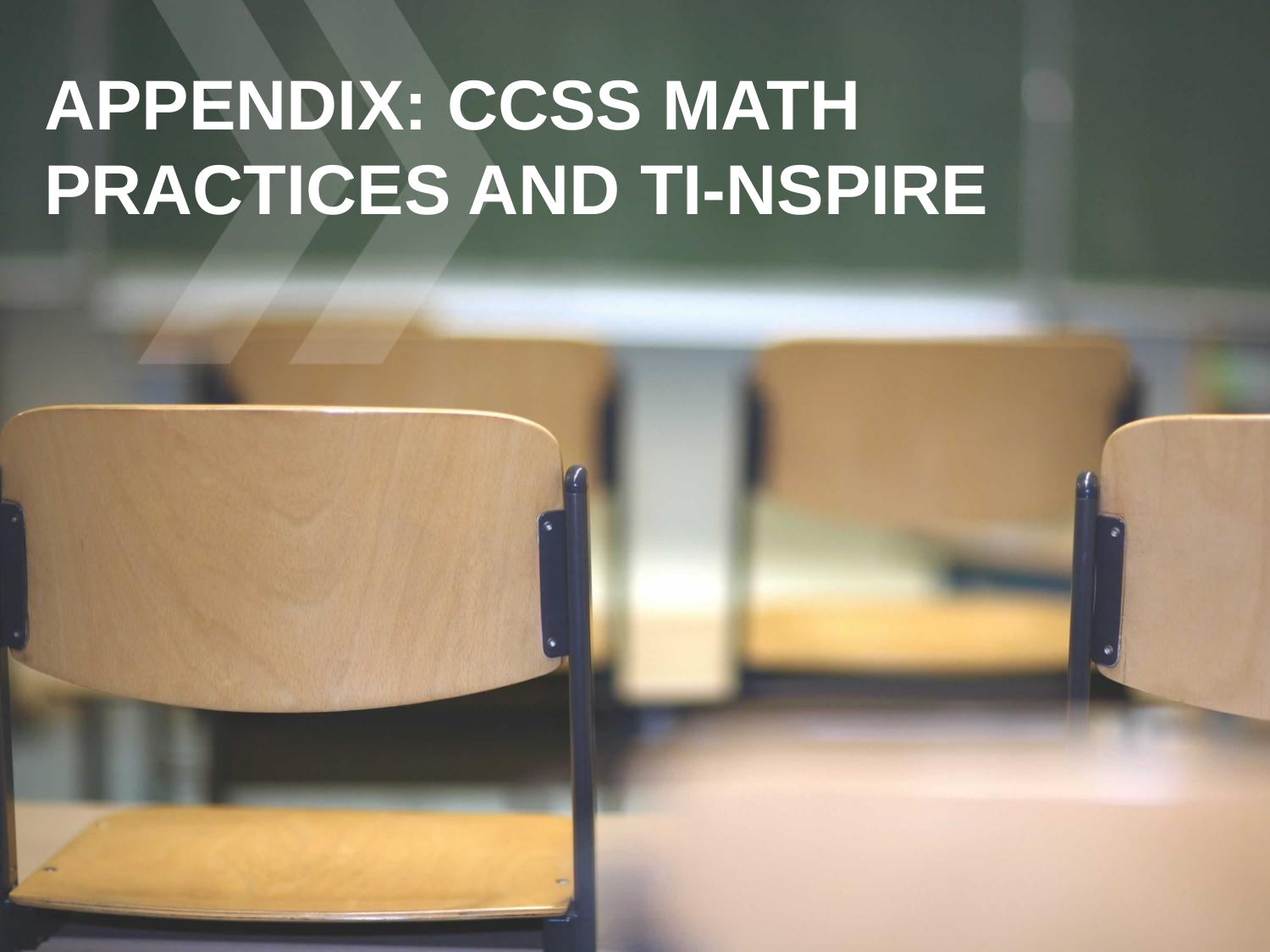

# Appendix: CCSS Math Practices and TI-Nspire